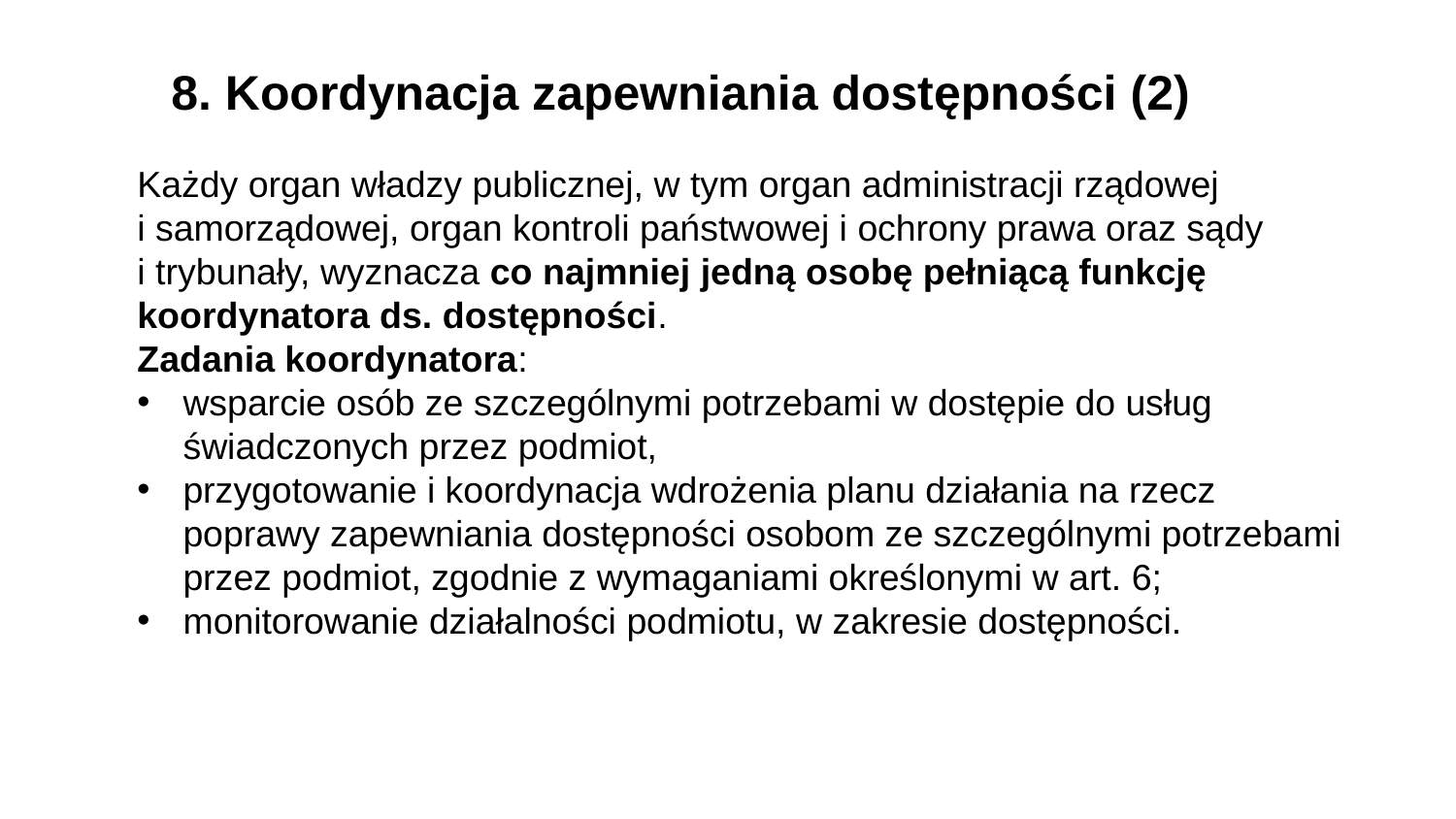

8. Koordynacja zapewniania dostępności (2)
Każdy organ władzy publicznej, w tym organ administracji rządowej
i samorządowej, organ kontroli państwowej i ochrony prawa oraz sądy
i trybunały, wyznacza co najmniej jedną osobę pełniącą funkcję koordynatora ds. dostępności.
Zadania koordynatora:
wsparcie osób ze szczególnymi potrzebami w dostępie do usług świadczonych przez podmiot,
przygotowanie i koordynacja wdrożenia planu działania na rzecz poprawy zapewniania dostępności osobom ze szczególnymi potrzebami
przez podmiot, zgodnie z wymaganiami określonymi w art. 6;
monitorowanie działalności podmiotu, w zakresie dostępności.